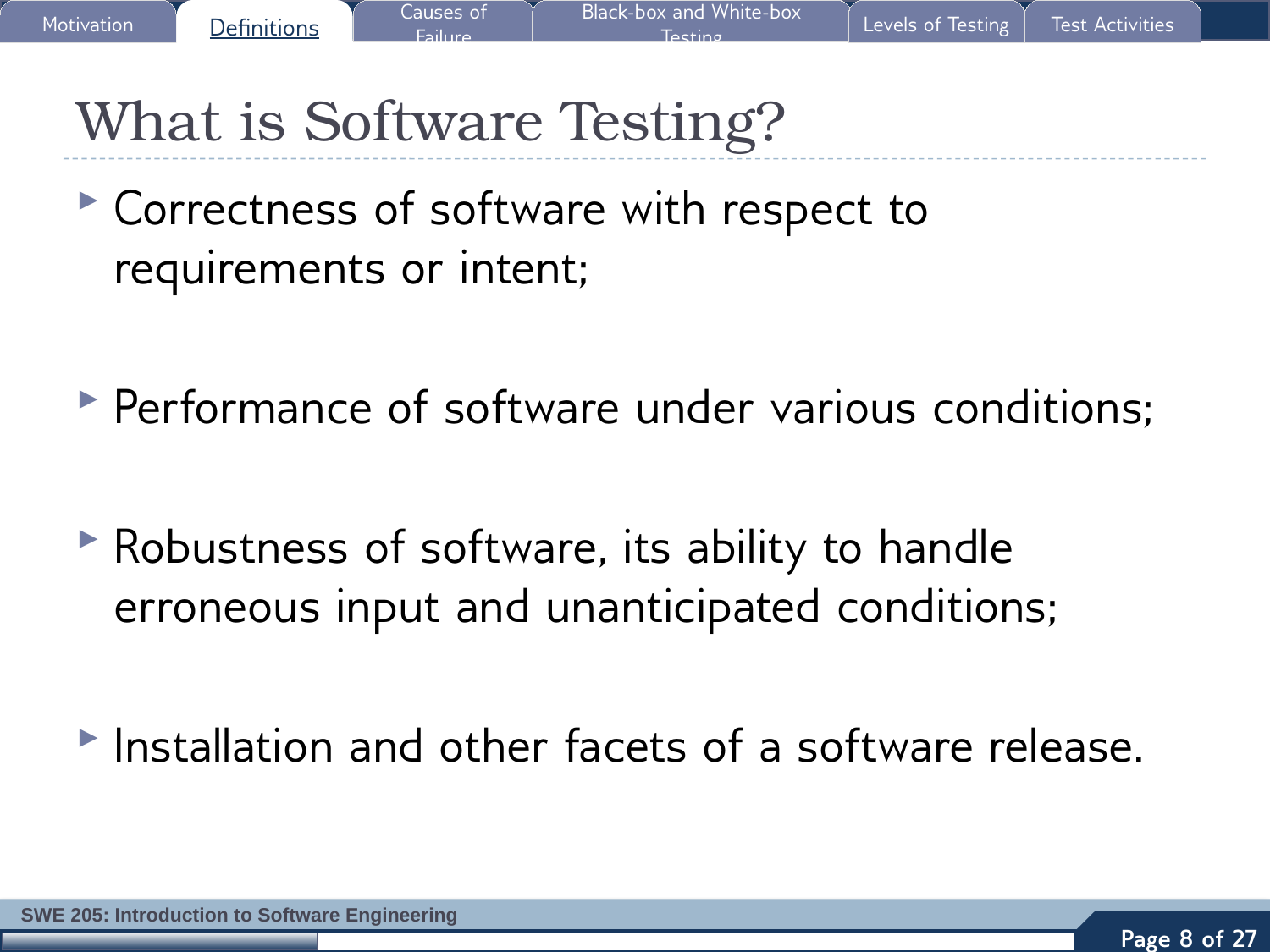

Motivation
Definitions
Causes of Failure
Black-box and White-box Testing
Levels of Testing
Test Activities
# What is Software Testing?
Correctness of software with respect to requirements or intent;

Performance of software under various conditions;

Robustness of software, its ability to handle erroneous input and unanticipated conditions;

Installation and other facets of a software release.
8
Page 8 of 27